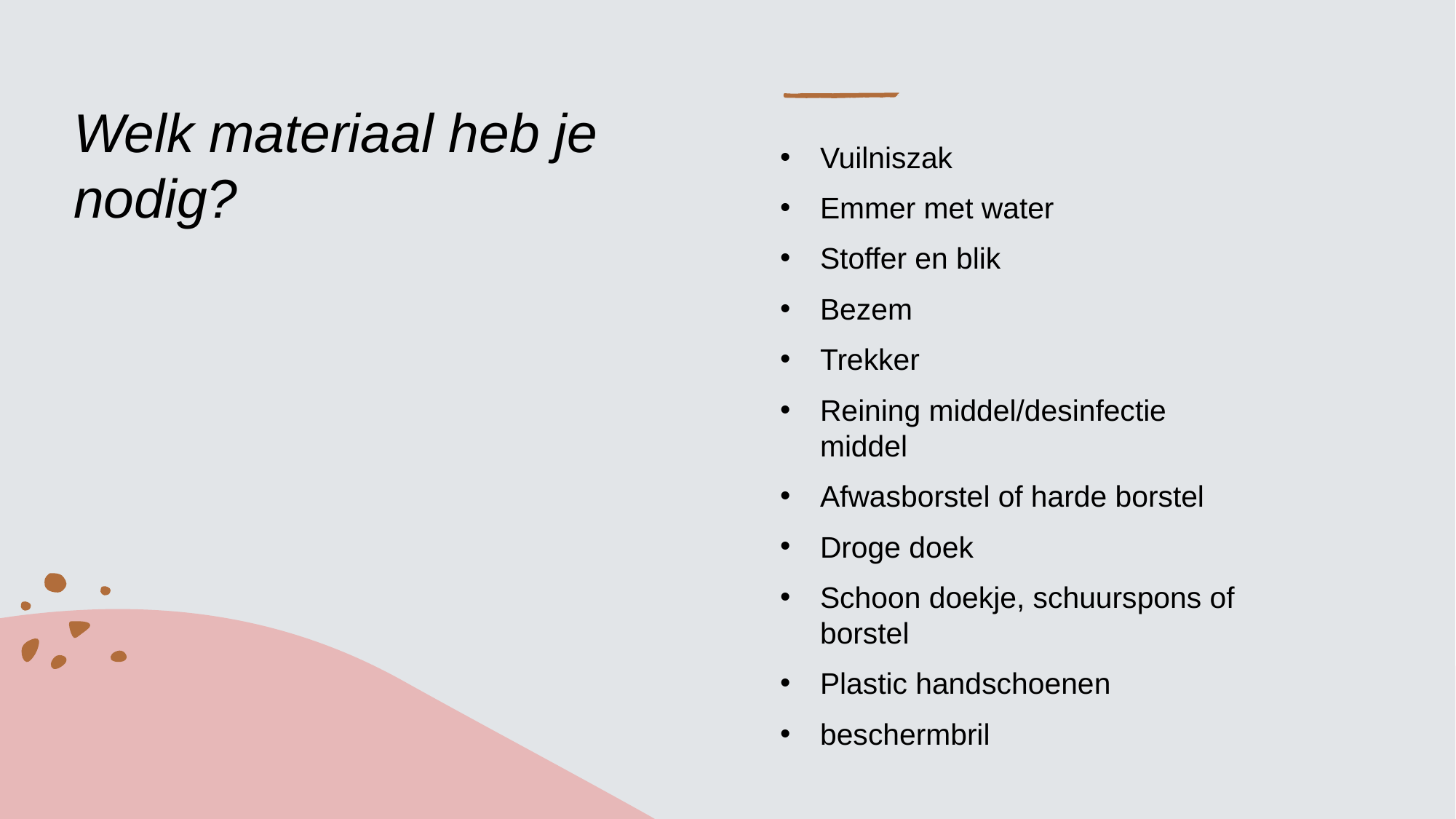

# Welk materiaal heb je nodig?

Vuilniszak
Emmer met water
Stoffer en blik
Bezem
Trekker
Reining middel/desinfectie middel
Afwasborstel of harde borstel
Droge doek
Schoon doekje, schuurspons of borstel
Plastic handschoenen
beschermbril